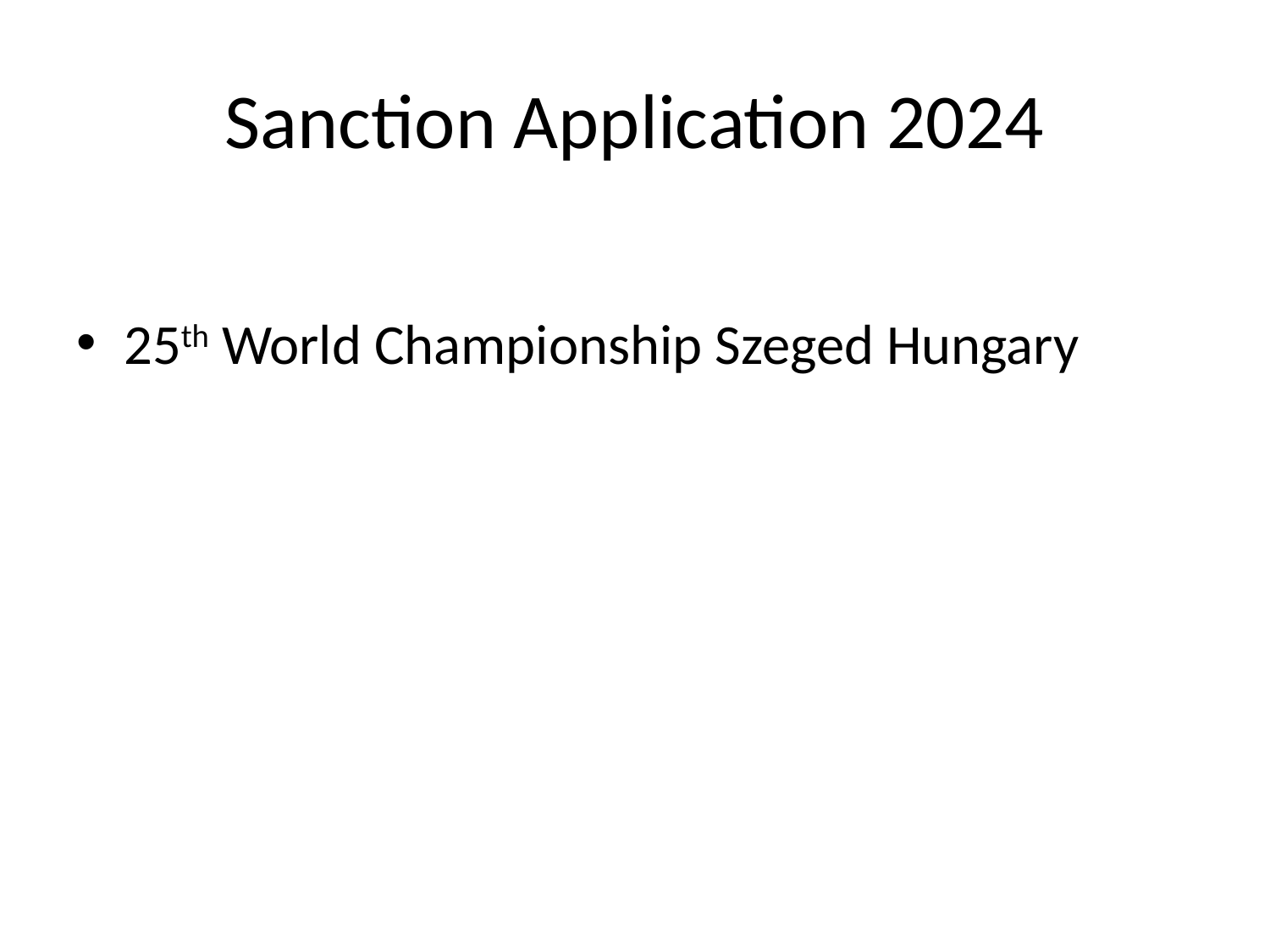

# Sanction Application 2024
25th World Championship Szeged Hungary